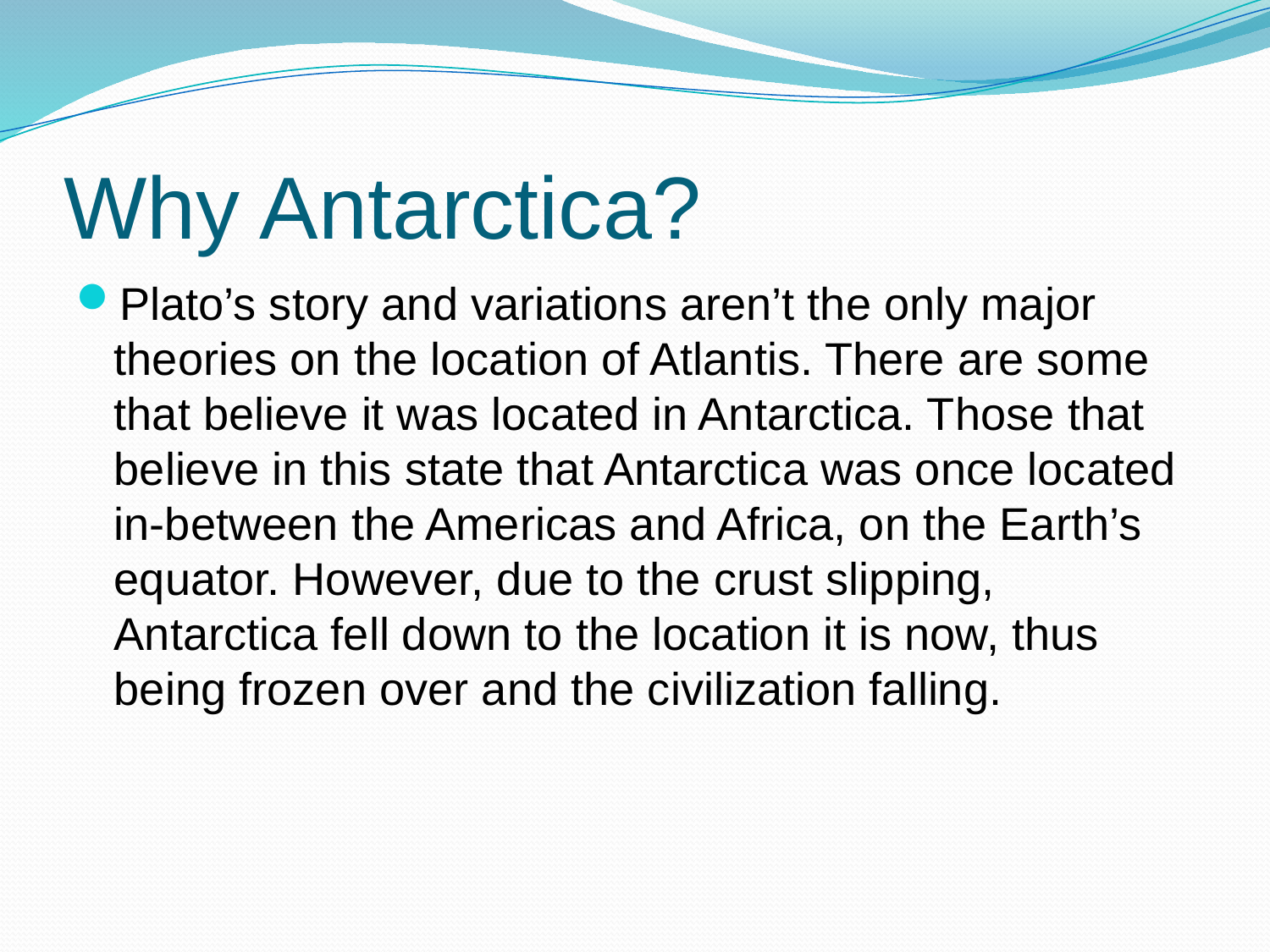

# Why Antarctica?
Plato’s story and variations aren’t the only major theories on the location of Atlantis. There are some that believe it was located in Antarctica. Those that believe in this state that Antarctica was once located in-between the Americas and Africa, on the Earth’s equator. However, due to the crust slipping, Antarctica fell down to the location it is now, thus being frozen over and the civilization falling.